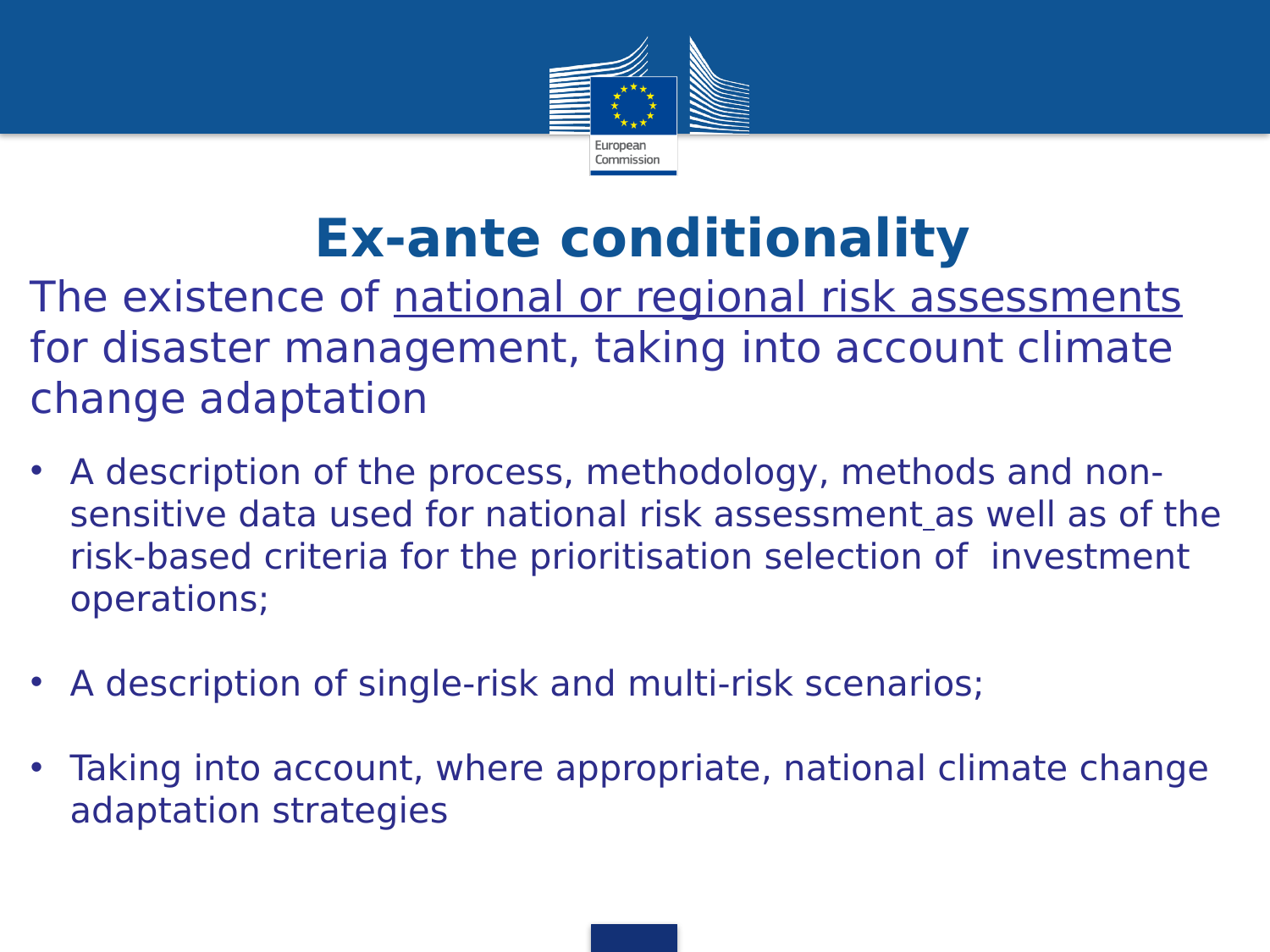

Ex-ante conditionality

The existence of national or regional risk assessments for disaster management, taking into account climate change adaptation

A description of the process, methodology, methods and non-sensitive data used for national risk assessment as well as of the risk-based criteria for the prioritisation selection of  investment operations;

A description of single-risk and multi-risk scenarios;

Taking into account, where appropriate, national climate change adaptation strategies